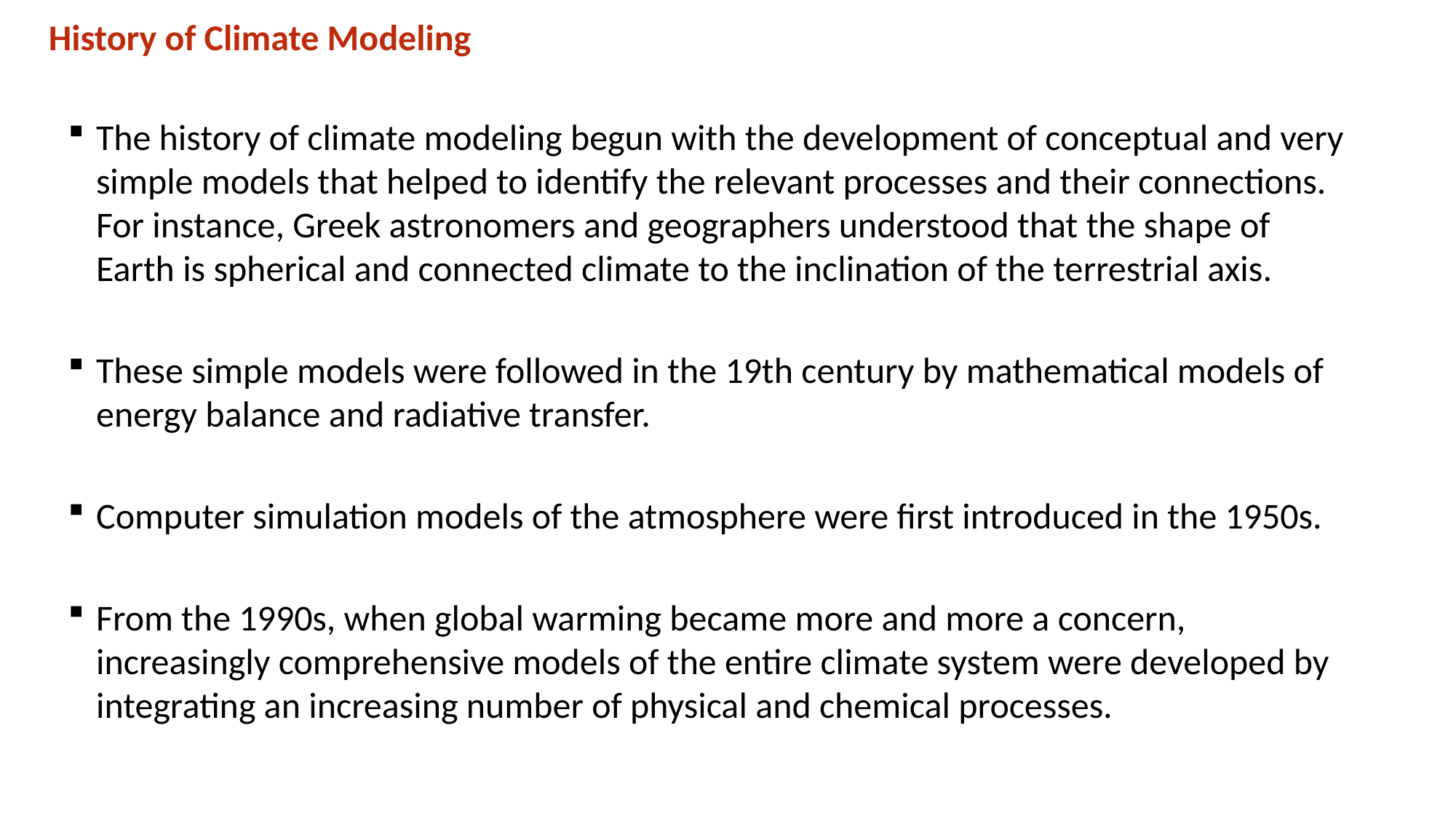

History of Climate Modeling
The history of climate modeling begun with the development of conceptual and very simple models that helped to identify the relevant processes and their connections. For instance, Greek astronomers and geographers understood that the shape of Earth is spherical and connected climate to the inclination of the terrestrial axis.

These simple models were followed in the 19th century by mathematical models of energy balance and radiative transfer.

Computer simulation models of the atmosphere were first introduced in the 1950s.

From the 1990s, when global warming became more and more a concern, increasingly comprehensive models of the entire climate system were developed by integrating an increasing number of physical and chemical processes.